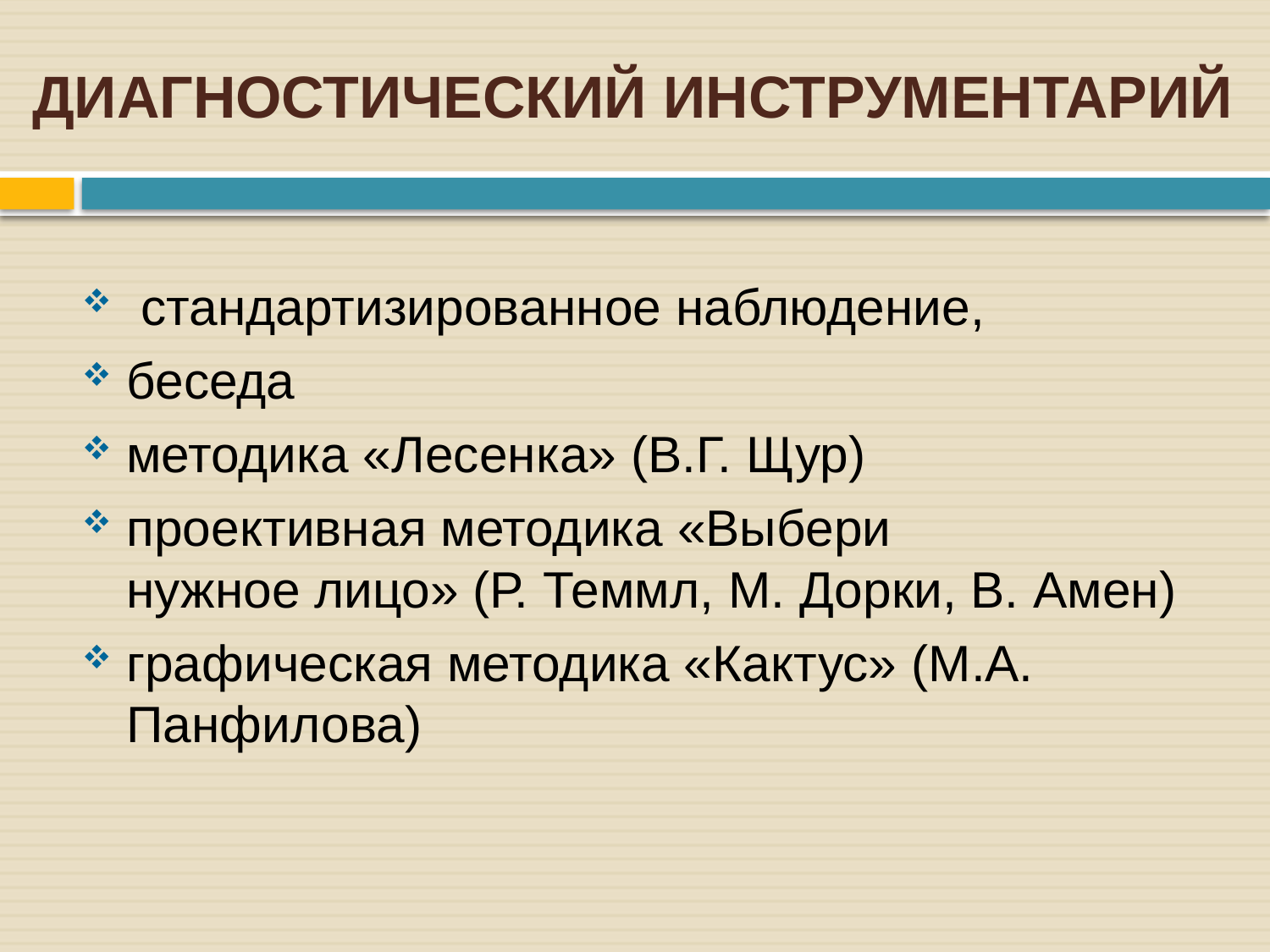

# ДИАГНОСТИЧЕСКИЙ ИНСТРУМЕНТАРИЙ
 стандартизированное наблюдение,
беседа
методика «Лесенка» (В.Г. Щур)
проективная методика «Выбери
нужное лицо» (Р. Теммл, М. Дорки, В. Амен)
графическая методика «Кактус» (М.А. Панфилова)